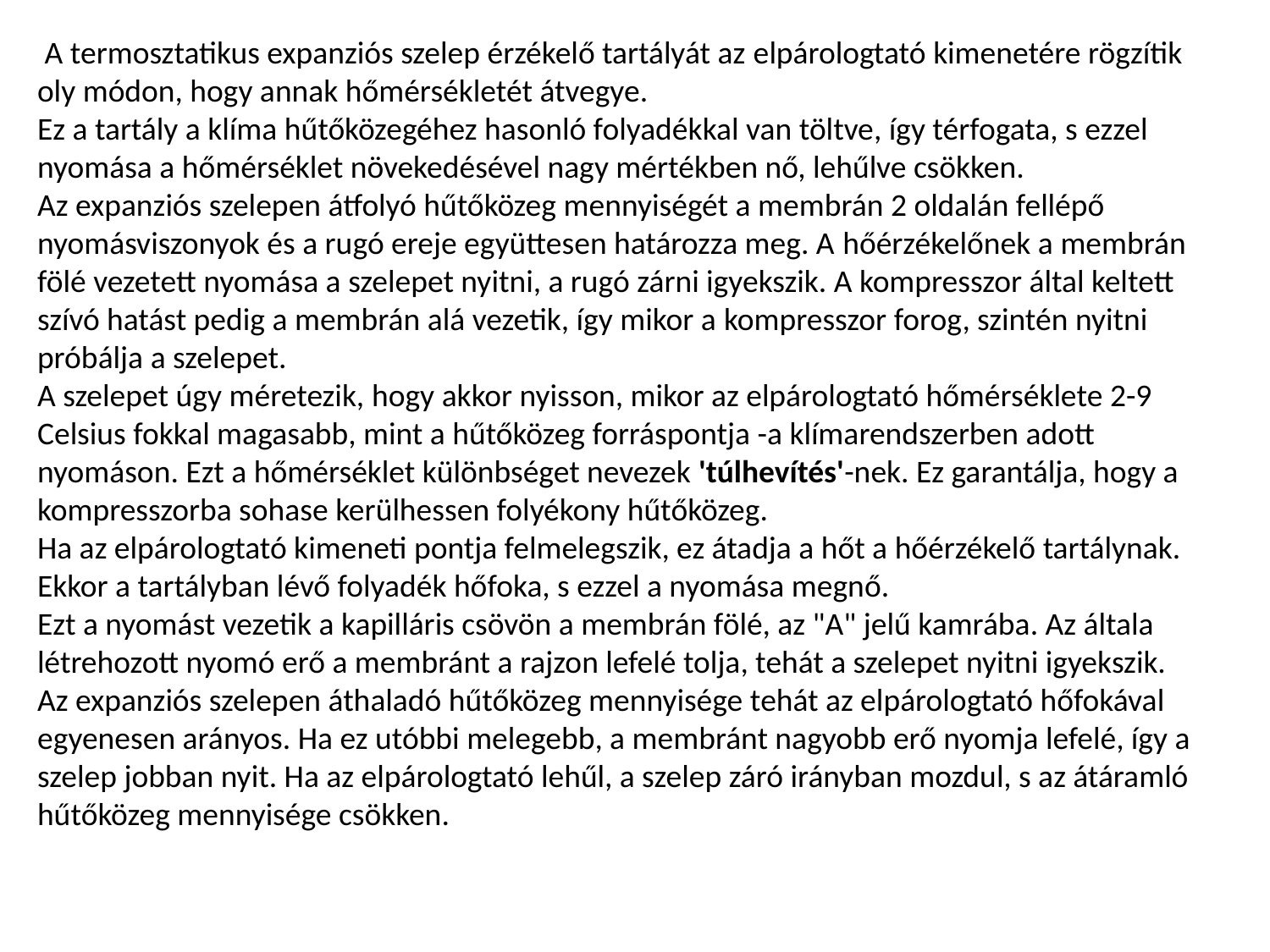

A termosztatikus expanziós szelep érzékelő tartályát az elpárologtató kimenetére rögzítik oly módon, hogy annak hőmérsékletét átvegye. 
Ez a tartály a klíma hűtőközegéhez hasonló folyadékkal van töltve, így térfogata, s ezzel nyomása a hőmérséklet növekedésével nagy mértékben nő, lehűlve csökken.
Az expanziós szelepen átfolyó hűtőközeg mennyiségét a membrán 2 oldalán fellépő nyomásviszonyok és a rugó ereje együttesen határozza meg. A hőérzékelőnek a membrán fölé vezetett nyomása a szelepet nyitni, a rugó zárni igyekszik. A kompresszor által keltett szívó hatást pedig a membrán alá vezetik, így mikor a kompresszor forog, szintén nyitni próbálja a szelepet.
A szelepet úgy méretezik, hogy akkor nyisson, mikor az elpárologtató hőmérséklete 2-9 Celsius fokkal magasabb, mint a hűtőközeg forráspontja -a klímarendszerben adott nyomáson. Ezt a hőmérséklet különbséget nevezek 'túlhevítés'-nek. Ez garantálja, hogy a kompresszorba sohase kerülhessen folyékony hűtőközeg.
Ha az elpárologtató kimeneti pontja felmelegszik, ez átadja a hőt a hőérzékelő tartálynak. Ekkor a tartályban lévő folyadék hőfoka, s ezzel a nyomása megnő.
Ezt a nyomást vezetik a kapilláris csövön a membrán fölé, az "A" jelű kamrába. Az általa létrehozott nyomó erő a membránt a rajzon lefelé tolja, tehát a szelepet nyitni igyekszik.
Az expanziós szelepen áthaladó hűtőközeg mennyisége tehát az elpárologtató hőfokával egyenesen arányos. Ha ez utóbbi melegebb, a membránt nagyobb erő nyomja lefelé, így a szelep jobban nyit. Ha az elpárologtató lehűl, a szelep záró irányban mozdul, s az átáramló hűtőközeg mennyisége csökken.